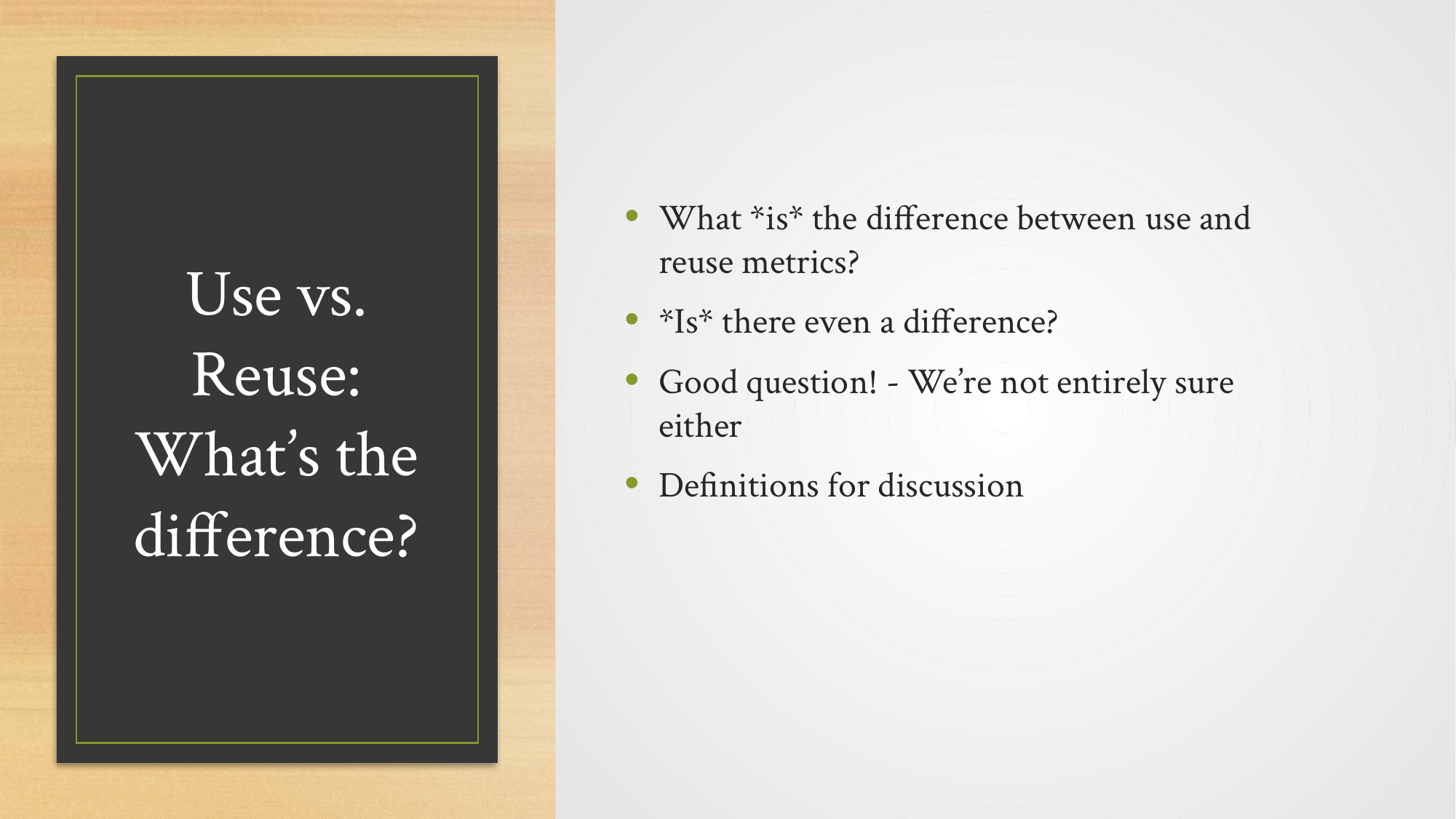

What *is* the difference between use and reuse metrics?
*Is* there even a difference?
Good question! - We’re not entirely sure either
Definitions for discussion

# Use vs. Reuse: What’s the difference?